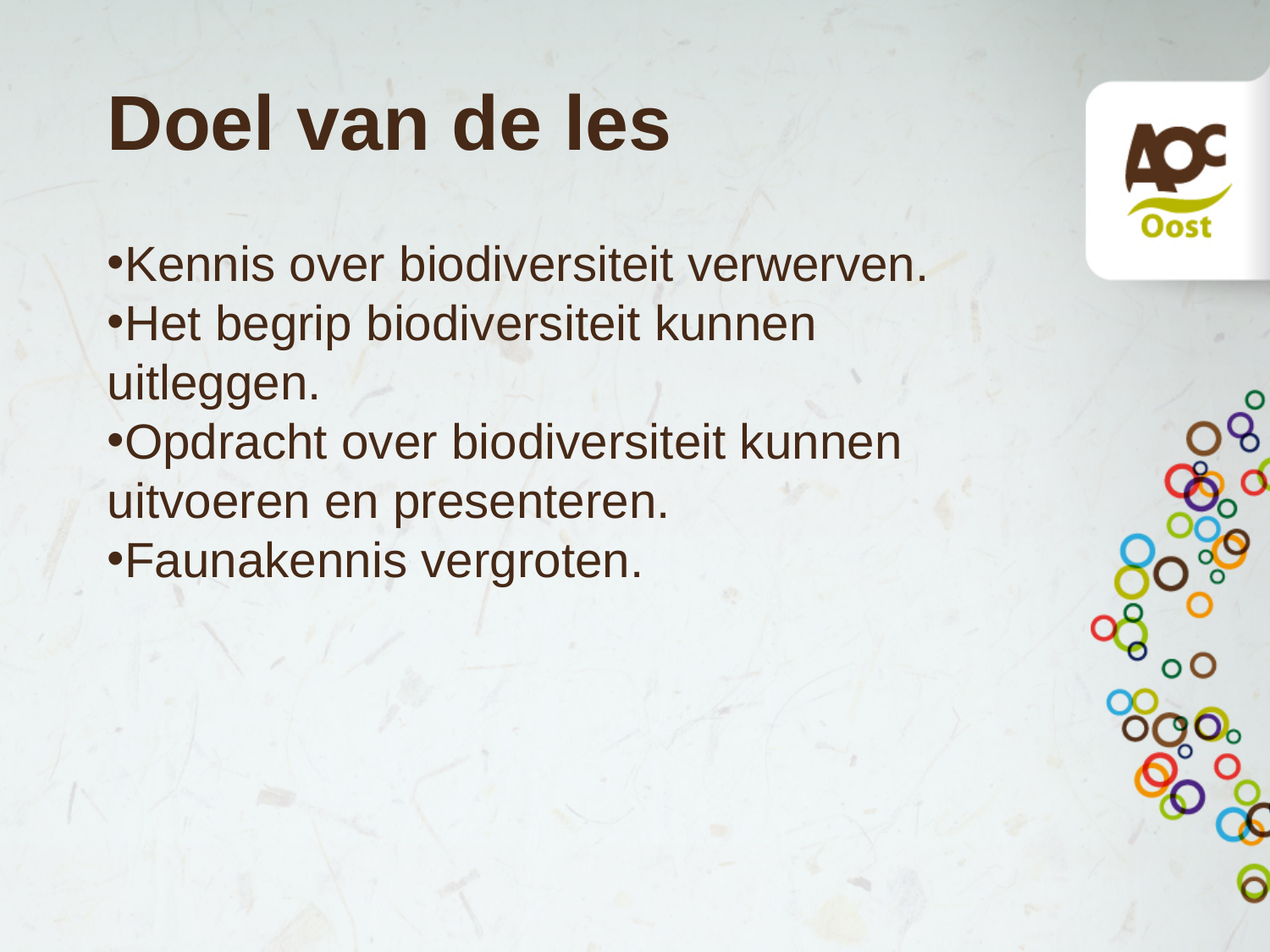

# Doel van de les
Kennis over biodiversiteit verwerven.
Het begrip biodiversiteit kunnen uitleggen.
Opdracht over biodiversiteit kunnen uitvoeren en presenteren.
Faunakennis vergroten.